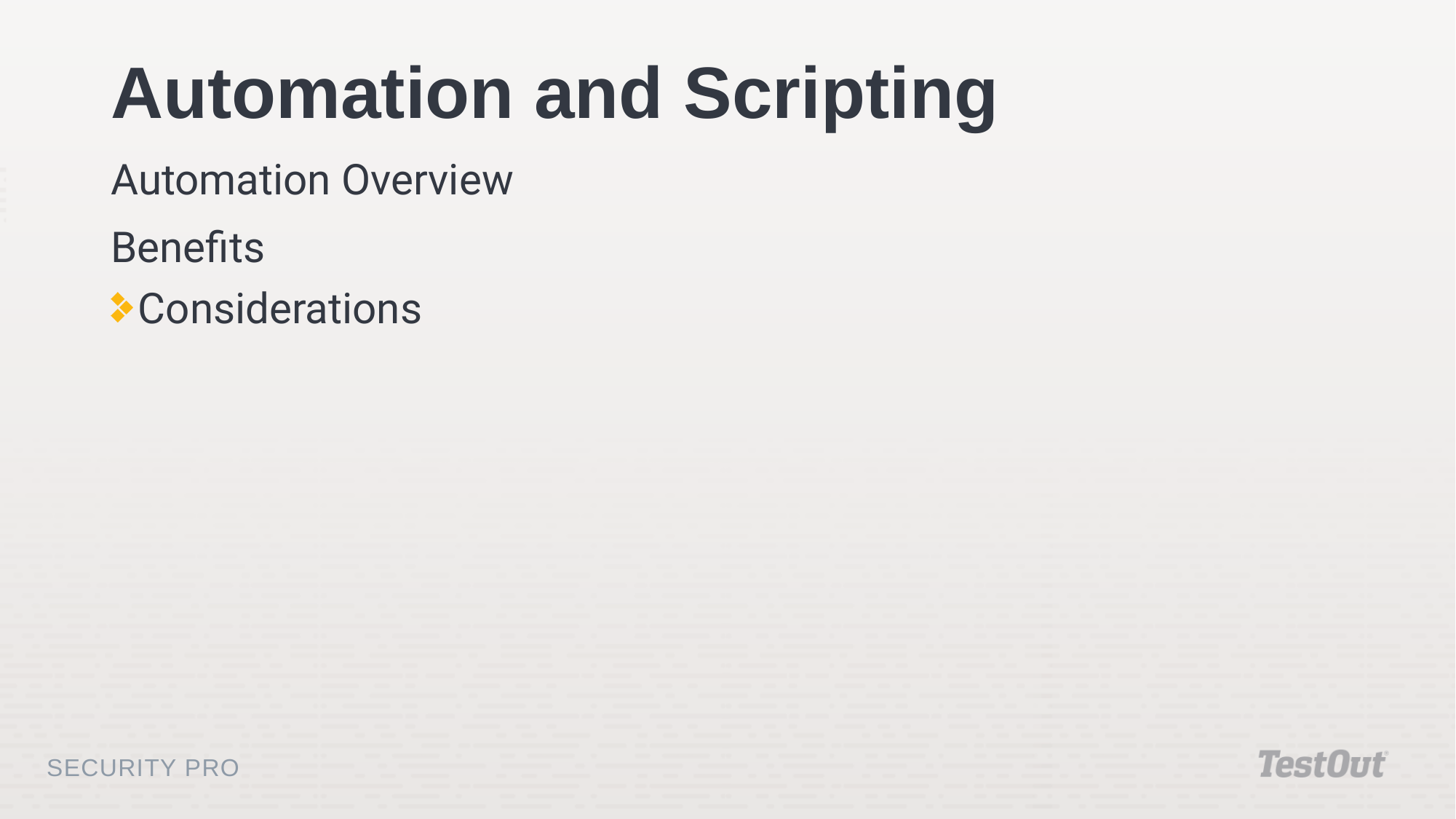

# Automation and Scripting
Automation Overview
Benefits
Considerations
Security Pro